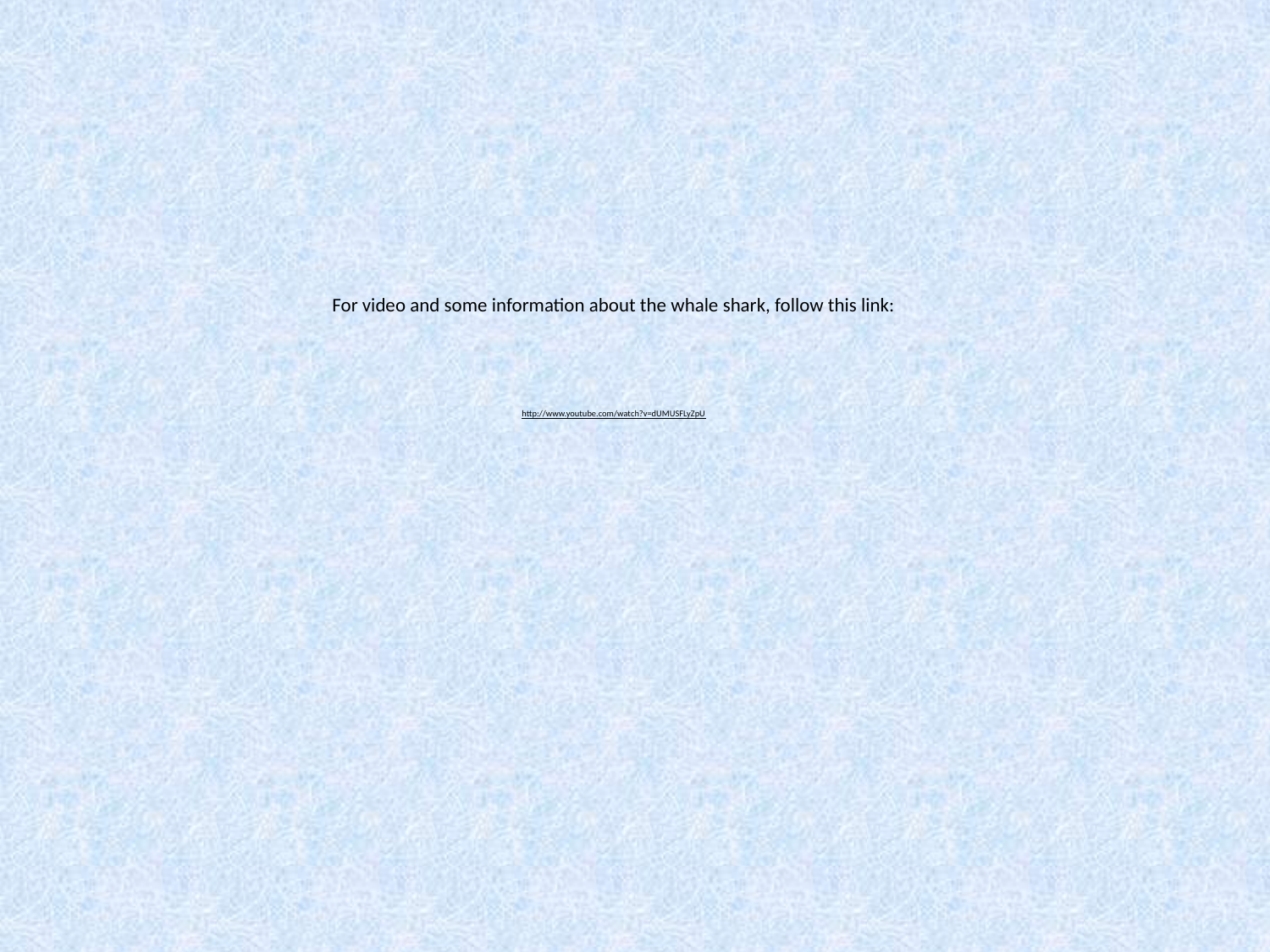

# For video and some information about the whale shark, follow this link: http://www.youtube.com/watch?v=dUMUSFLyZpU